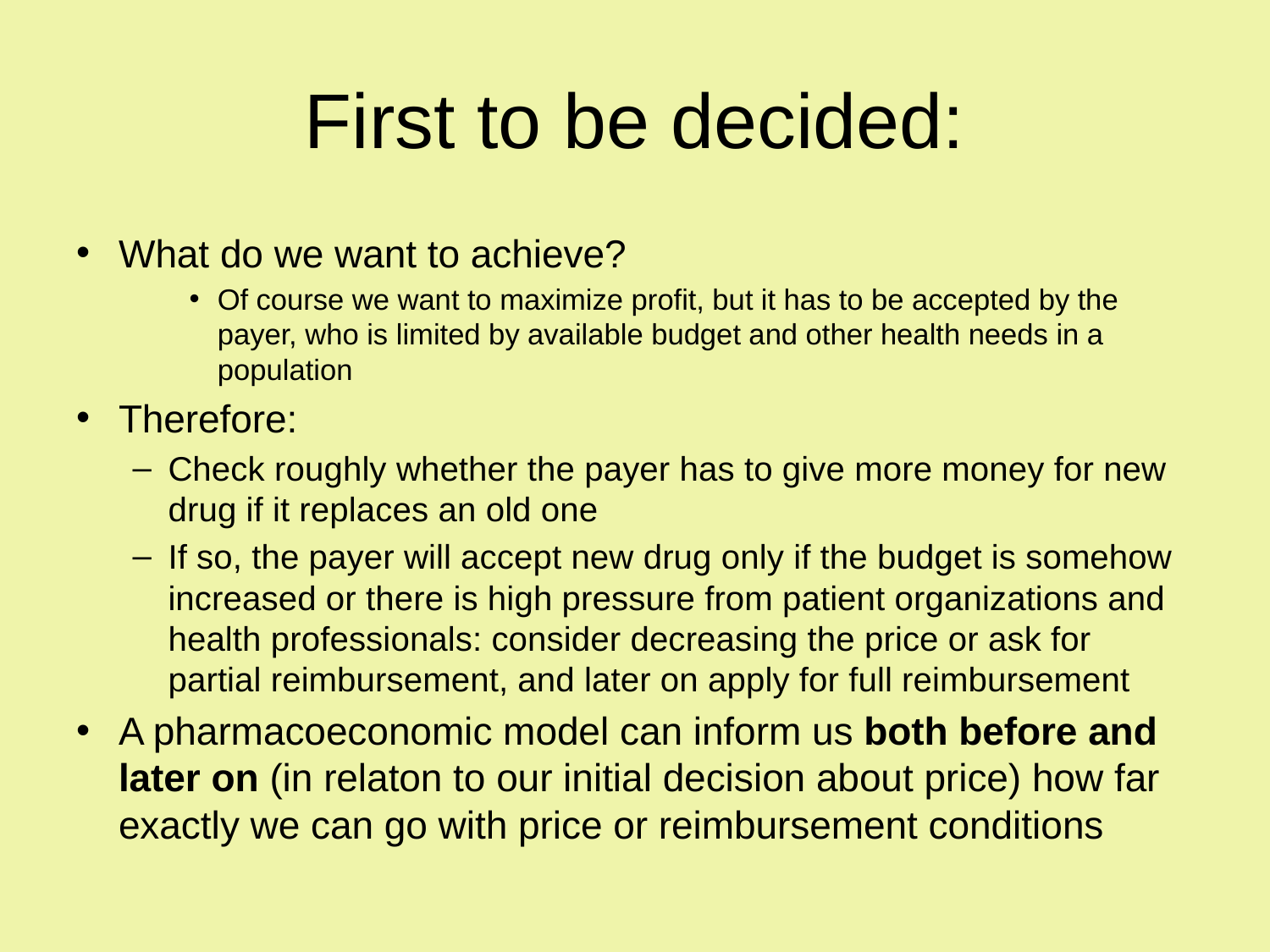

# First to be decided:
What do we want to achieve?
Of course we want to maximize profit, but it has to be accepted by the payer, who is limited by available budget and other health needs in a population
Therefore:
Check roughly whether the payer has to give more money for new drug if it replaces an old one
If so, the payer will accept new drug only if the budget is somehow increased or there is high pressure from patient organizations and health professionals: consider decreasing the price or ask for partial reimbursement, and later on apply for full reimbursement
A pharmacoeconomic model can inform us both before and later on (in relaton to our initial decision about price) how far exactly we can go with price or reimbursement conditions